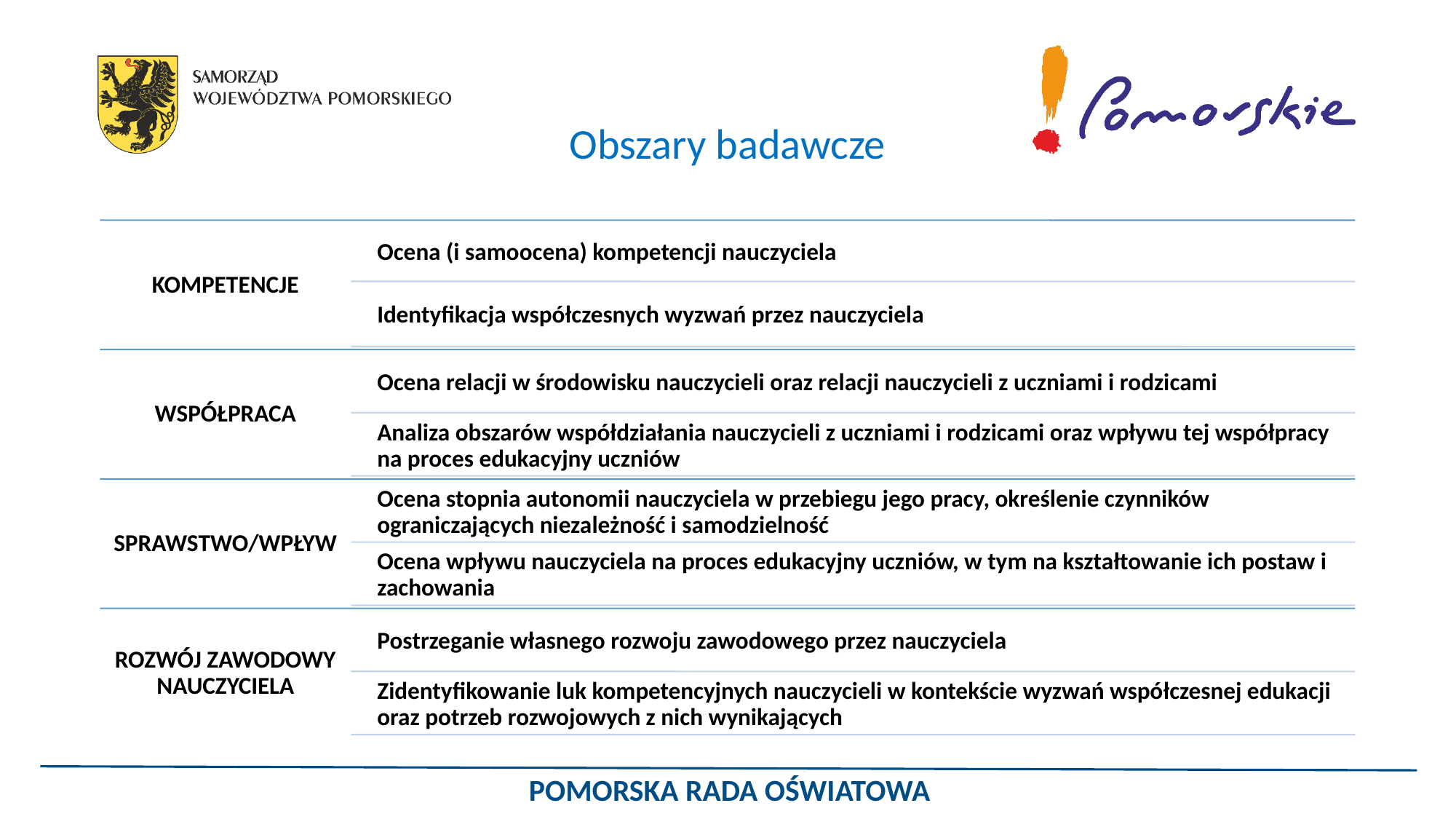

# Obszary badawcze
KOMPETENCJE
Ocena (i samoocena) kompetencji nauczyciela
Identyfikacja współczesnych wyzwań przez nauczyciela
WSPÓŁPRACA
Ocena relacji w środowisku nauczycieli oraz relacji nauczycieli z uczniami i rodzicami
Analiza obszarów współdziałania nauczycieli z uczniami i rodzicami oraz wpływu tej współpracy na proces edukacyjny uczniów
SPRAWSTWO/WPŁYW
Ocena stopnia autonomii nauczyciela w przebiegu jego pracy, określenie czynników ograniczających niezależność i samodzielność
Ocena wpływu nauczyciela na proces edukacyjny uczniów, w tym na kształtowanie ich postaw i zachowania
ROZWÓJ ZAWODOWY NAUCZYCIELA
Postrzeganie własnego rozwoju zawodowego przez nauczyciela
Zidentyfikowanie luk kompetencyjnych nauczycieli w kontekście wyzwań współczesnej edukacji oraz potrzeb rozwojowych z nich wynikających